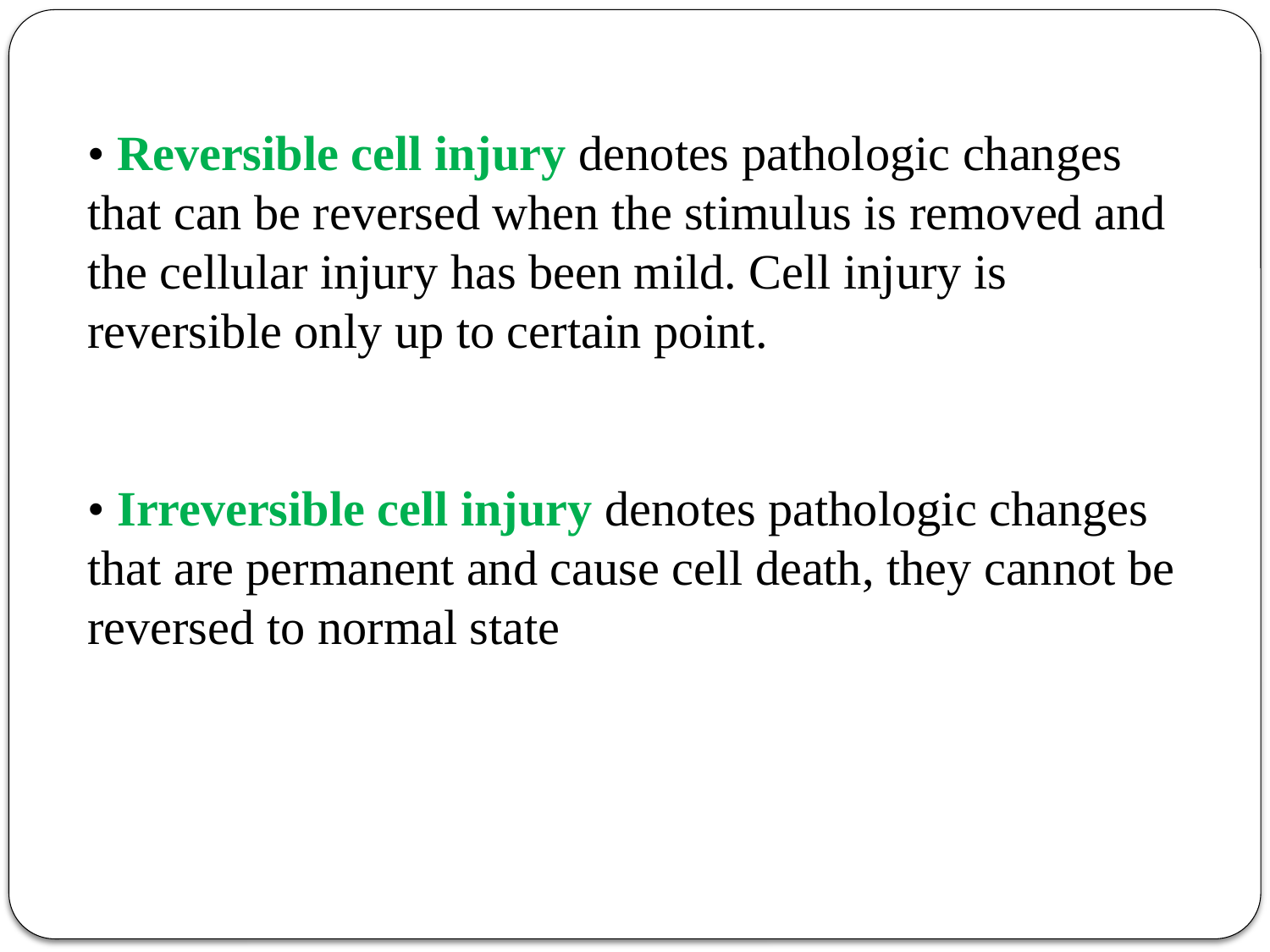

• Reversible cell injury denotes pathologic changes that can be reversed when the stimulus is removed and the cellular injury has been mild. Cell injury is reversible only up to certain point.

• Irreversible cell injury denotes pathologic changes that are permanent and cause cell death, they cannot be reversed to normal state